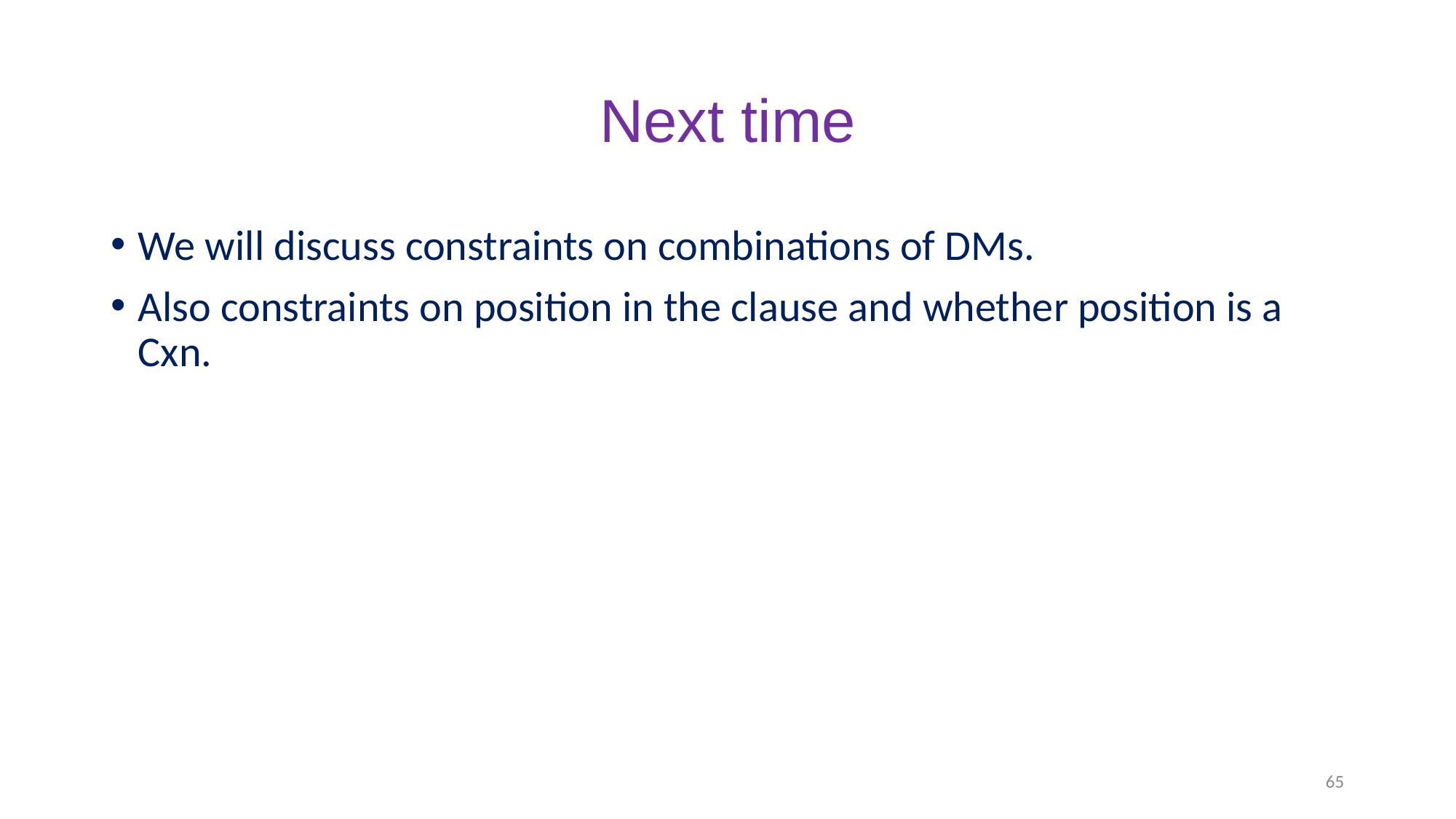

# Next time
We will discuss constraints on combinations of DMs.
Also constraints on position in the clause and whether position is a Cxn.

65